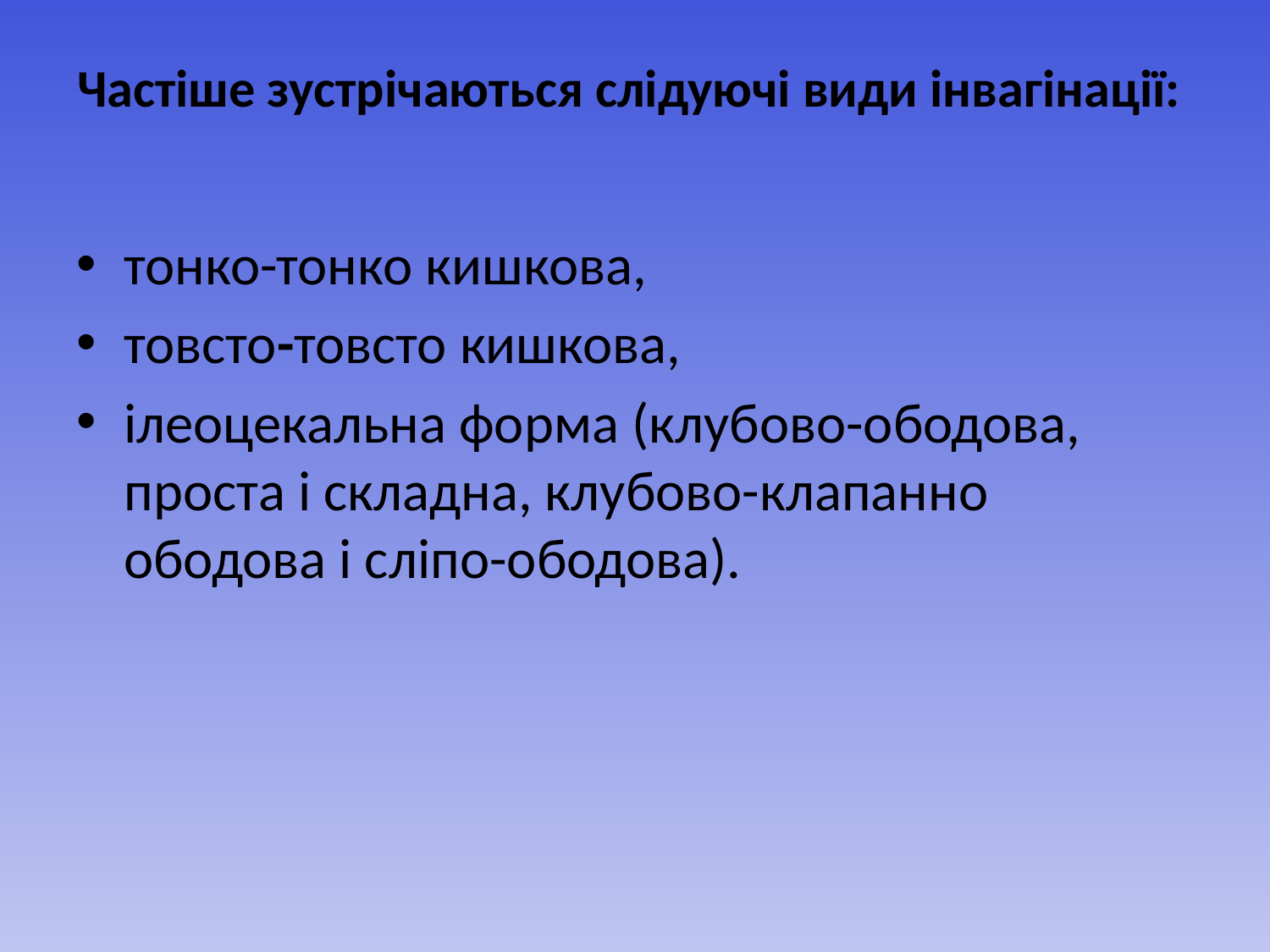

# Частіше зустрічаються слідуючі види інвагінації:
тонко-тонко кишкова,
товсто-товсто кишкова,
ілеоцекальна форма (клубово-ободова, проста і складна, клубово-клапанно ободова і сліпо-ободова).